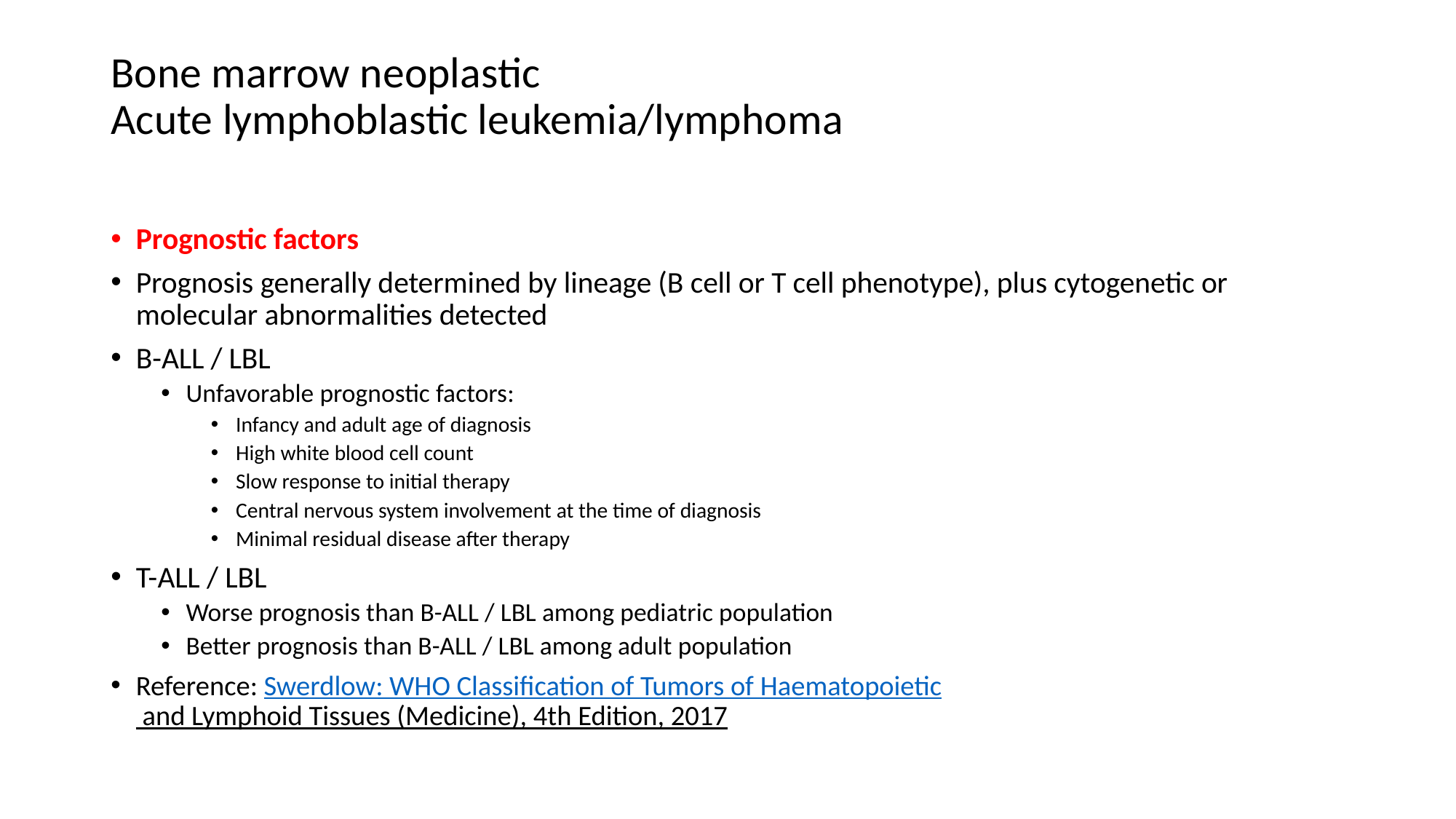

# Bone marrow neoplastic Acute lymphoblastic leukemia/lymphoma
Prognostic factors
Prognosis generally determined by lineage (B cell or T cell phenotype), plus cytogenetic or molecular abnormalities detected
B-ALL / LBL
Unfavorable prognostic factors:
Infancy and adult age of diagnosis
High white blood cell count
Slow response to initial therapy
Central nervous system involvement at the time of diagnosis
Minimal residual disease after therapy
T-ALL / LBL
Worse prognosis than B-ALL / LBL among pediatric population
Better prognosis than B-ALL / LBL among adult population
Reference: Swerdlow: WHO Classification of Tumors of Haematopoietic and Lymphoid Tissues (Medicine), 4th Edition, 2017